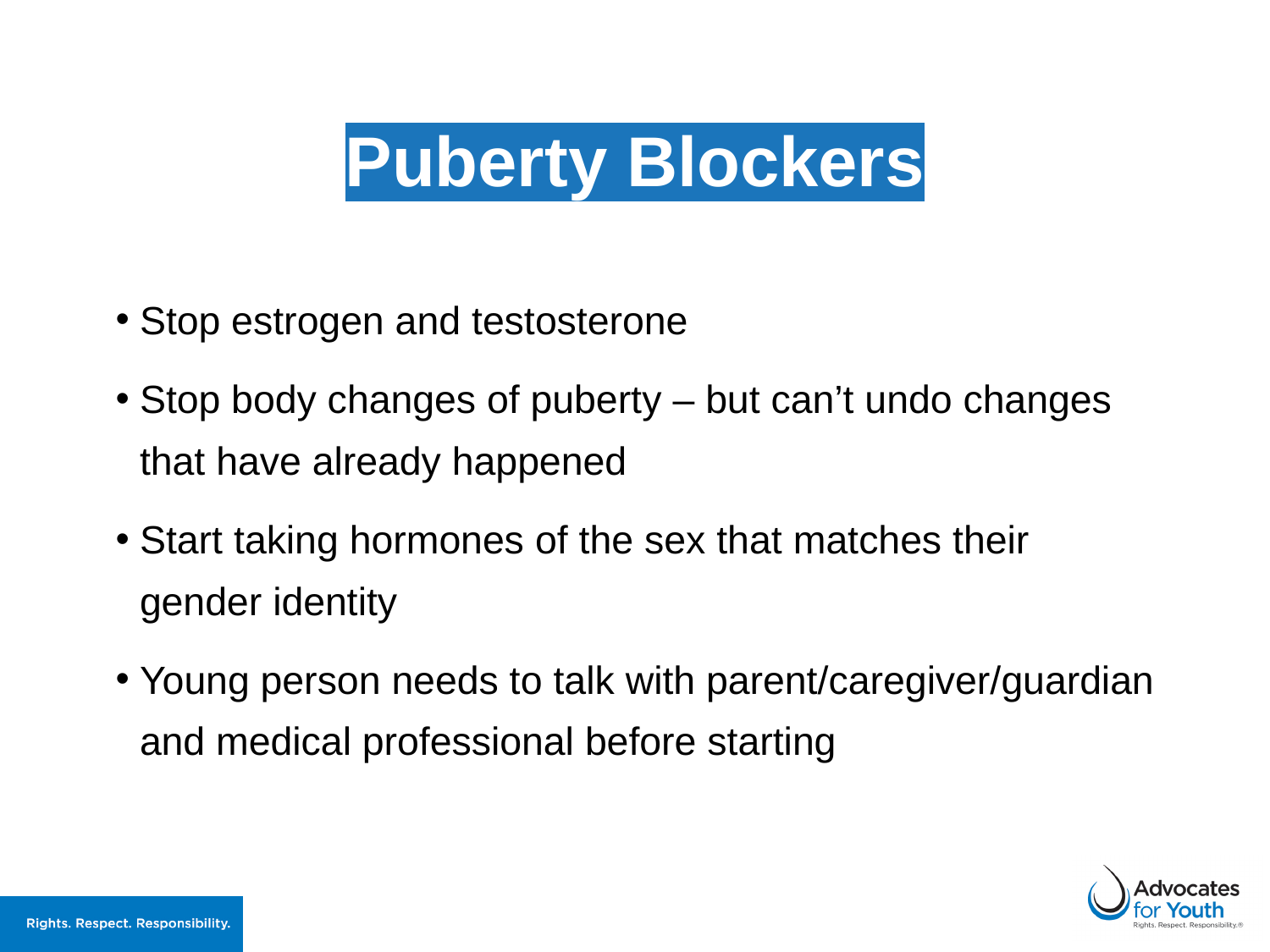

# Puberty Blockers
Stop estrogen and testosterone
Stop body changes of puberty – but can’t undo changes that have already happened
Start taking hormones of the sex that matches their gender identity
Young person needs to talk with parent/caregiver/guardian and medical professional before starting